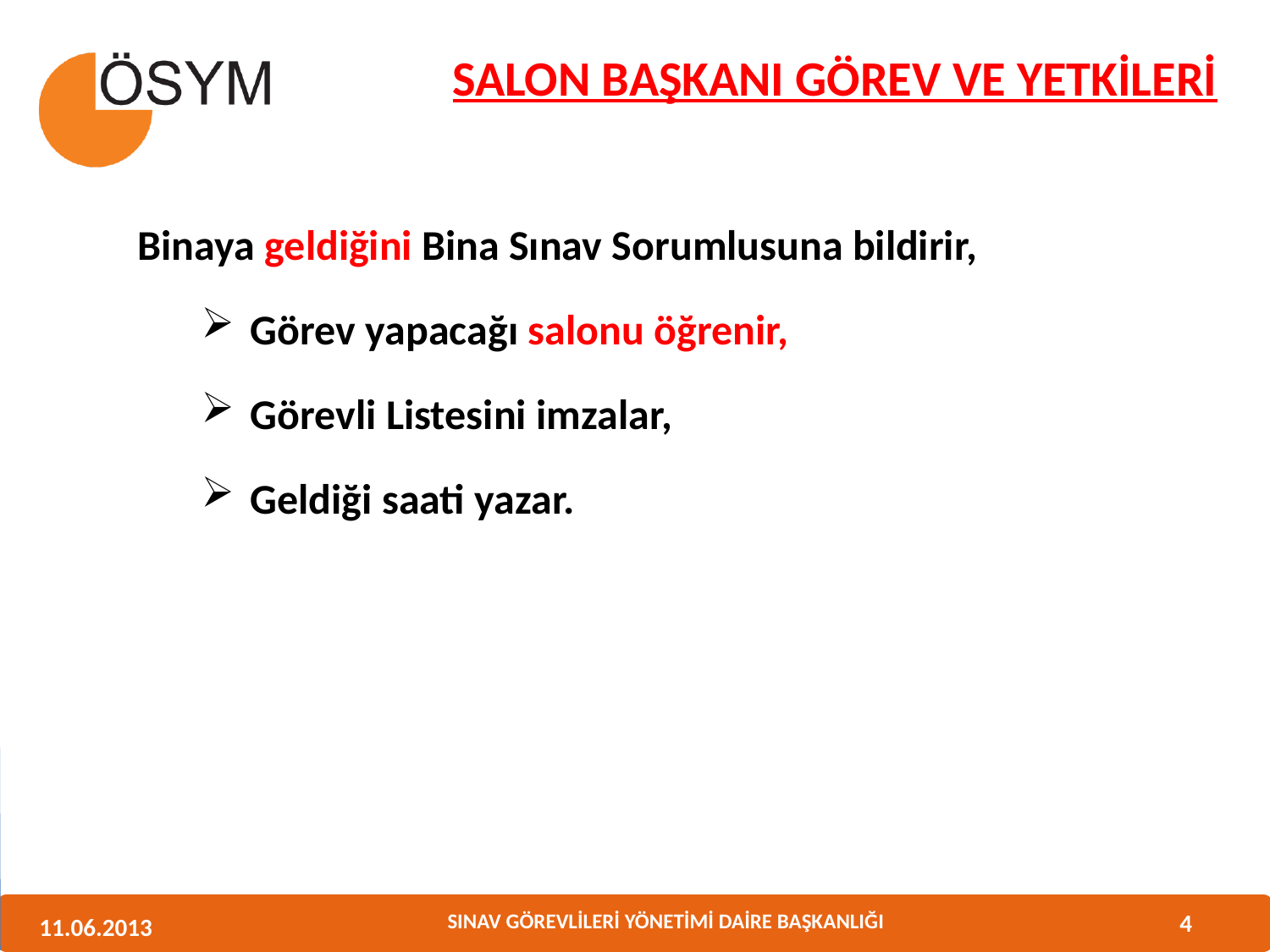

# SALON BAŞKANI GÖREV VE YETKİLERİ
Binaya geldiğini Bina Sınav Sorumlusuna bildirir,
 Görev yapacağı salonu öğrenir,
 Görevli Listesini imzalar,
 Geldiği saati yazar.
4
11.06.2013